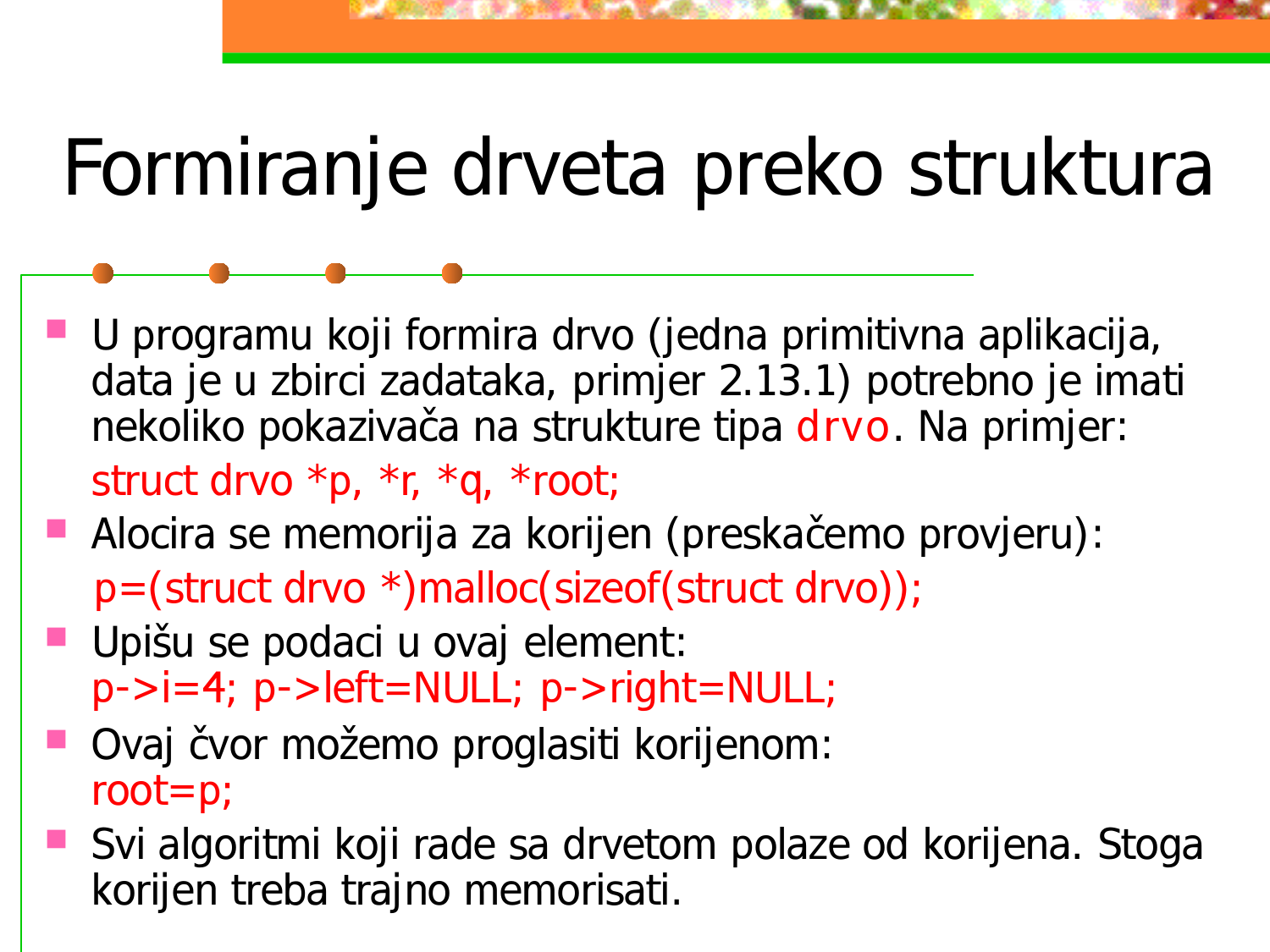

# Formiranje drveta preko struktura
U programu koji formira drvo (jedna primitivna aplikacija, data je u zbirci zadataka, primjer 2.13.1) potrebno je imati nekoliko pokazivača na strukture tipa drvo. Na primjer:
	struct drvo *p, *r, *q, *root;
Alocira se memorija za korijen (preskačemo provjeru):
p=(struct drvo *)malloc(sizeof(struct drvo));
Upišu se podaci u ovaj element:
p->i=4; p->left=NULL; p->right=NULL;
Ovaj čvor možemo proglasiti korijenom:
root=p;
Svi algoritmi koji rade sa drvetom polaze od korijena. Stoga korijen treba trajno memorisati.